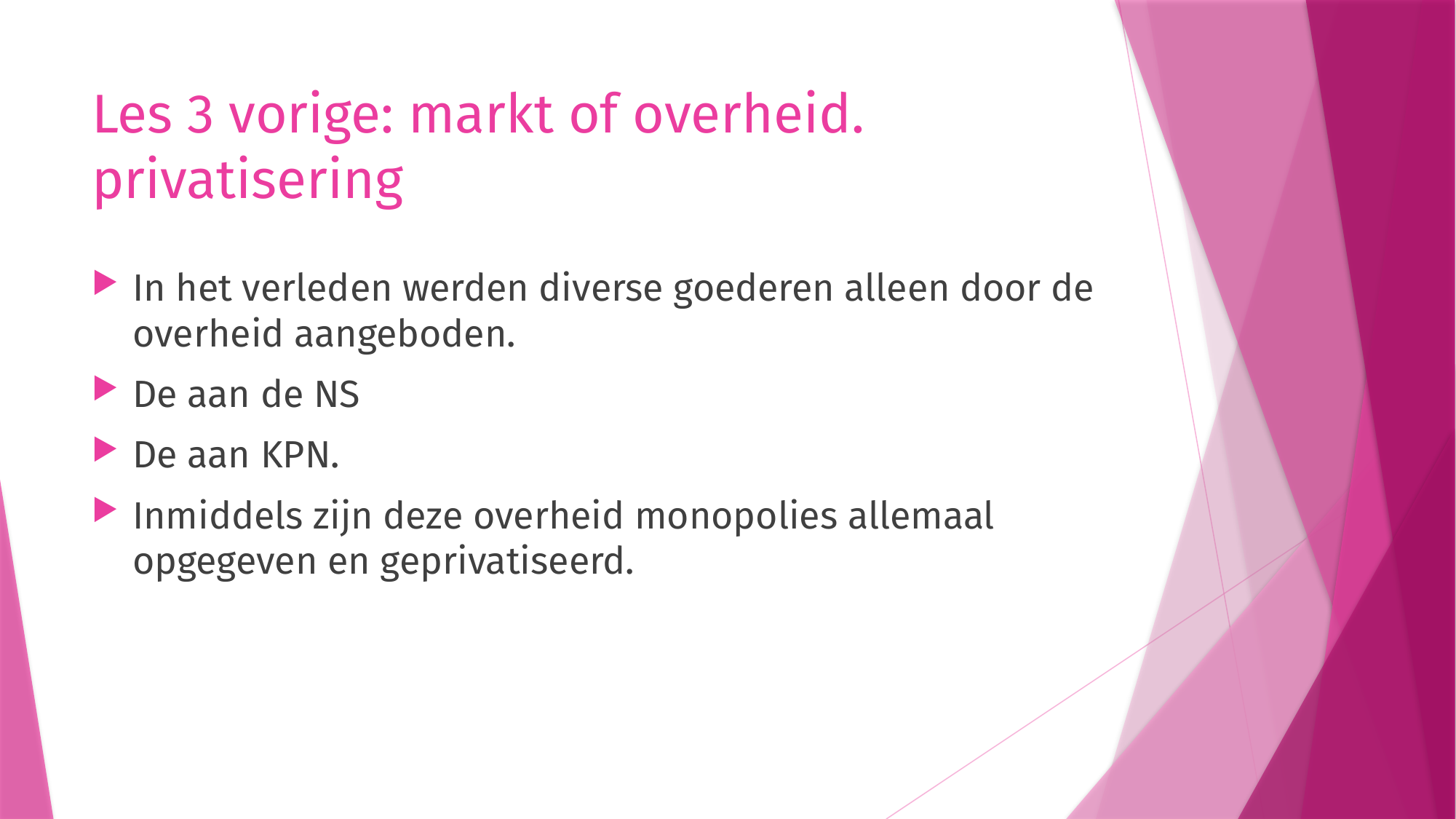

# Les 3 vorige: markt of overheid. privatisering
In het verleden werden diverse goederen alleen door de overheid aangeboden.
De aan de NS
De aan KPN.
Inmiddels zijn deze overheid monopolies allemaal opgegeven en geprivatiseerd.